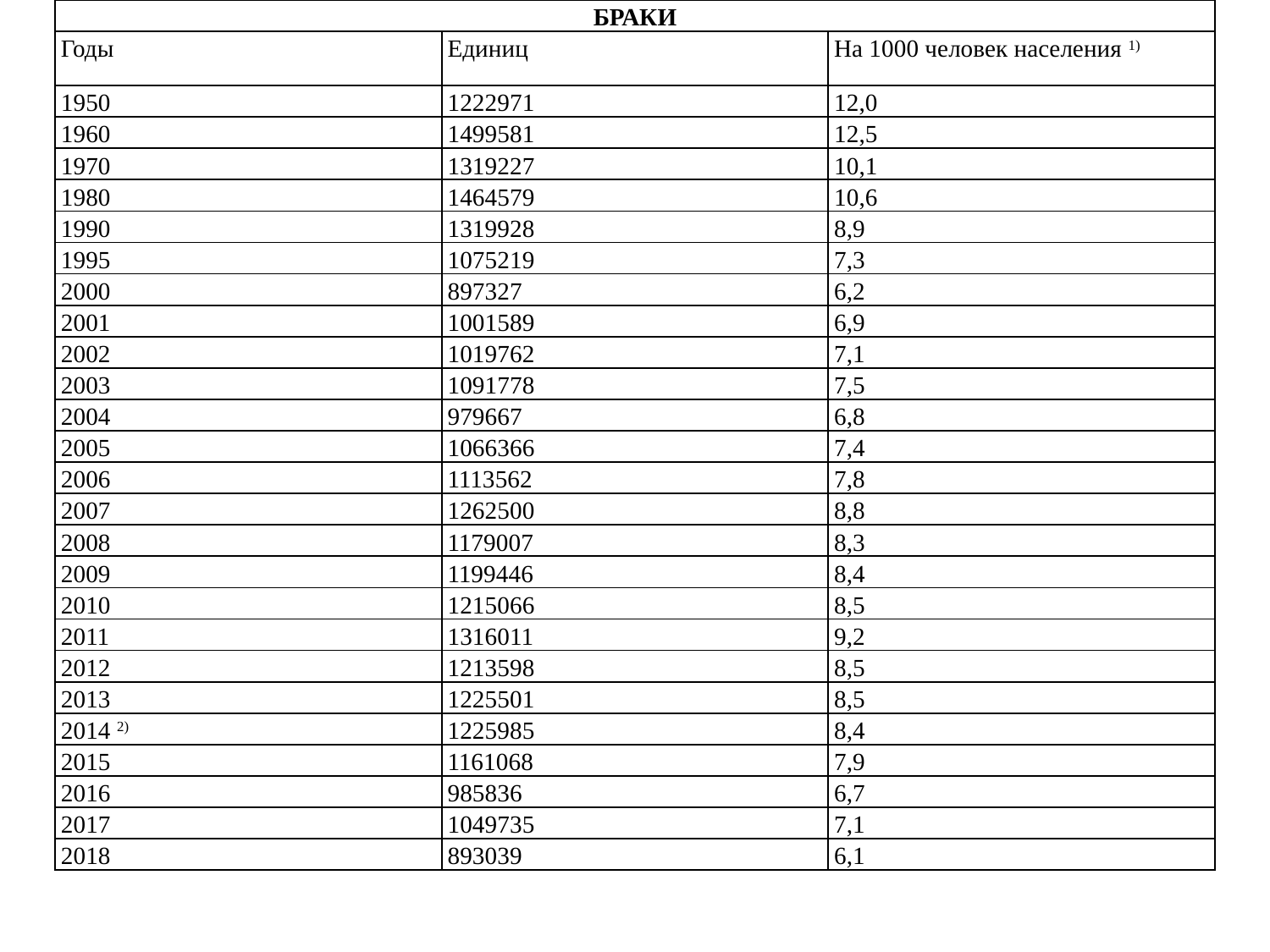

| БРАКИ |  |  |
| --- | --- | --- |
| Годы | Единиц | На 1000 человек населения 1) |
| 1950 | 1222971 | 12,0 |
| 1960 | 1499581 | 12,5 |
| 1970 | 1319227 | 10,1 |
| 1980 | 1464579 | 10,6 |
| 1990 | 1319928 | 8,9 |
| 1995 | 1075219 | 7,3 |
| 2000 | 897327 | 6,2 |
| 2001 | 1001589 | 6,9 |
| 2002 | 1019762 | 7,1 |
| 2003 | 1091778 | 7,5 |
| 2004 | 979667 | 6,8 |
| 2005 | 1066366 | 7,4 |
| 2006 | 1113562 | 7,8 |
| 2007 | 1262500 | 8,8 |
| 2008 | 1179007 | 8,3 |
| 2009 | 1199446 | 8,4 |
| 2010 | 1215066 | 8,5 |
| 2011 | 1316011 | 9,2 |
| 2012 | 1213598 | 8,5 |
| 2013 | 1225501 | 8,5 |
| 2014 2) | 1225985 | 8,4 |
| 2015 | 1161068 | 7,9 |
| 2016 | 985836 | 6,7 |
| 2017 | 1049735 | 7,1 |
| 2018 | 893039 | 6,1 |